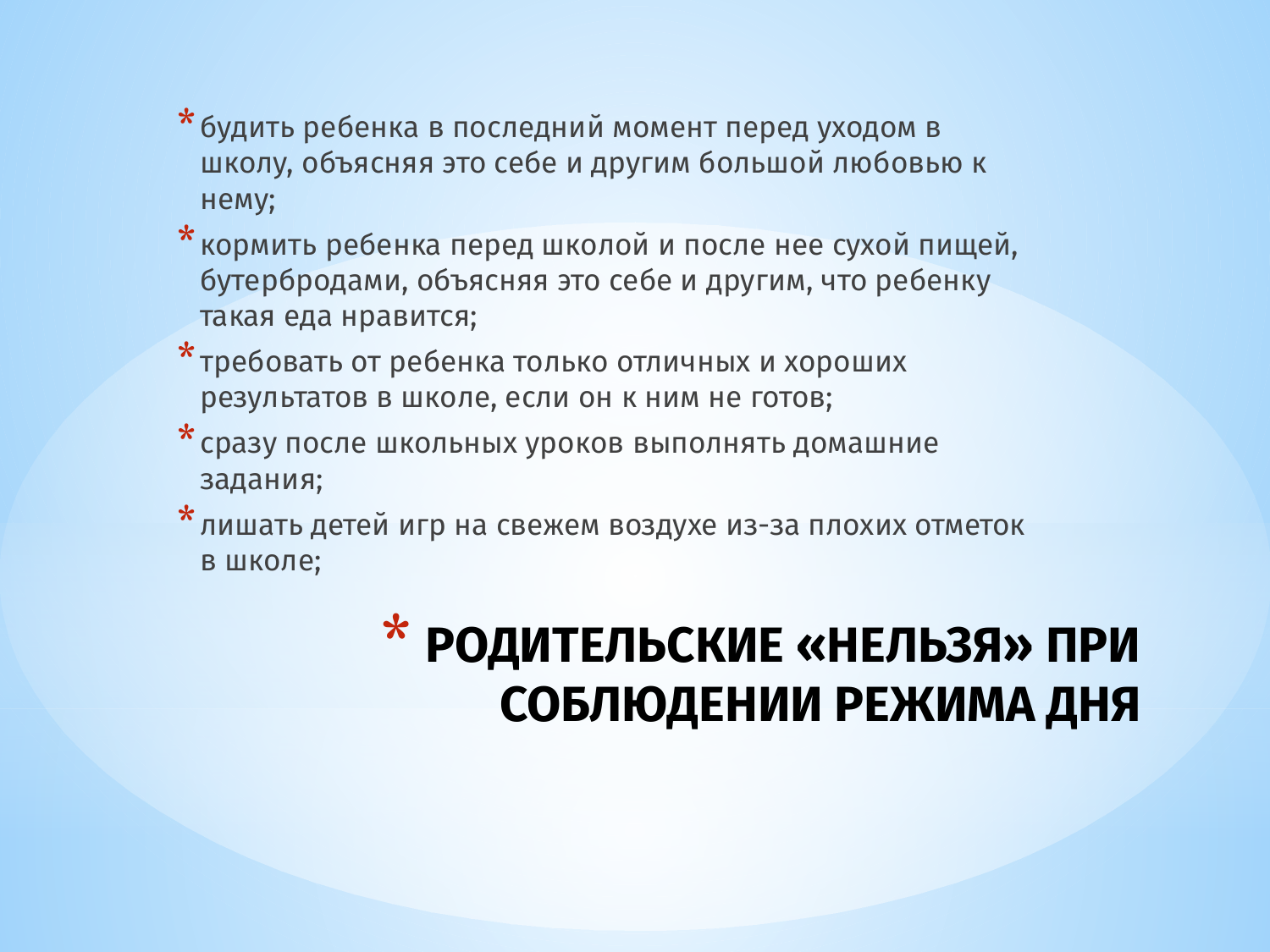

будить ребенка в последний момент перед уходом в школу, объясняя это себе и другим большой любовью к нему;
кормить ребенка перед школой и после нее сухой пищей, бутербродами, объясняя это себе и другим, что ребенку такая еда нравится;
требовать от ребенка только отличных и хороших результатов в школе, если он к ним не готов;
сразу после школьных уроков выполнять домашние задания;
лишать детей игр на свежем воздухе из-за плохих отметок в школе;

# РОДИТЕЛЬСКИЕ «НЕЛЬЗЯ» ПРИ СОБЛЮДЕНИИ РЕЖИМА ДНЯ